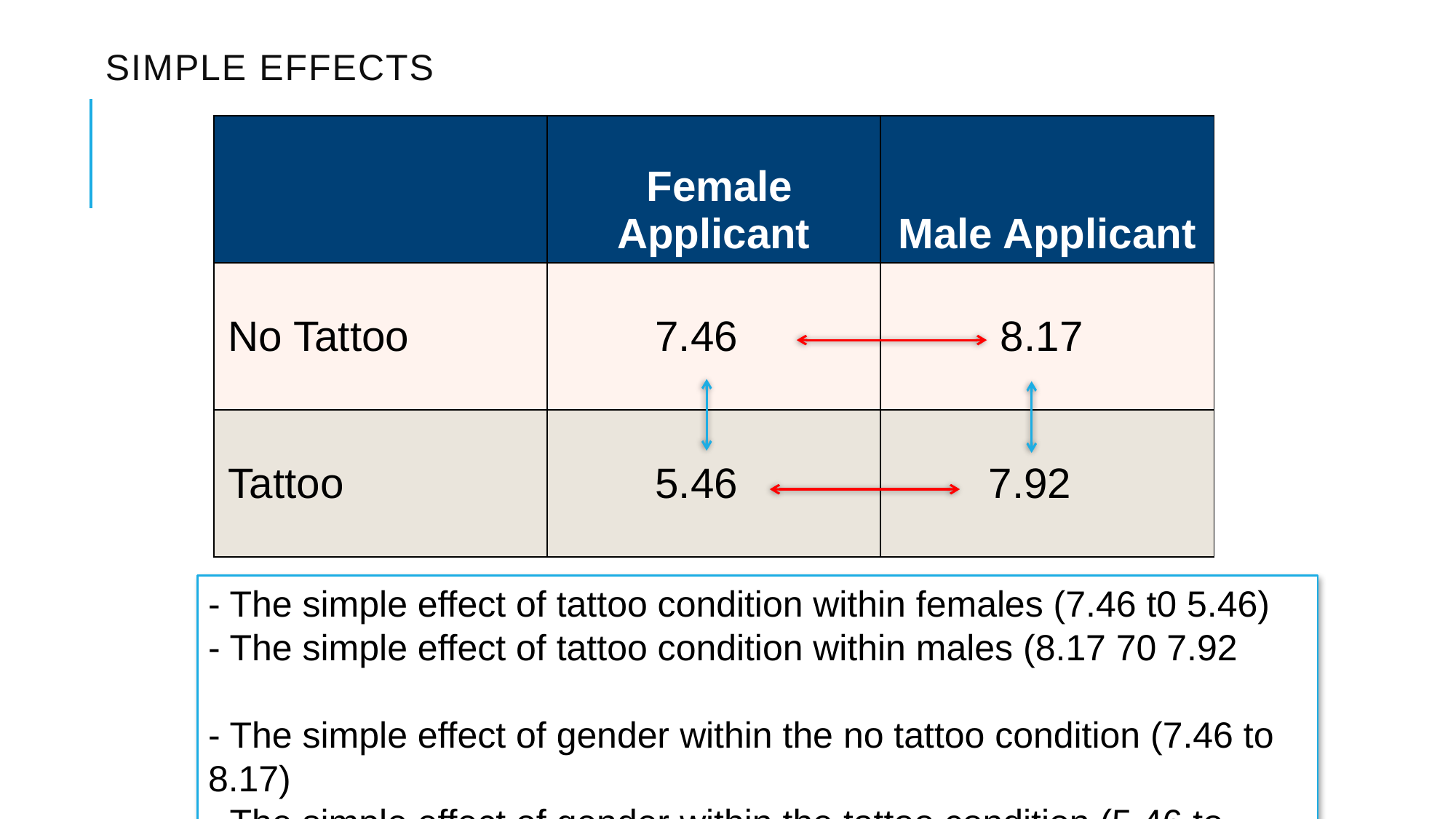

# SimplE Effects
|  | Female Applicant | Male Applicant |
| --- | --- | --- |
| No Tattoo | 7.46 | 8.17 |
| Tattoo | 5.46 | 7.92 |
- The simple effect of tattoo condition within females (7.46 t0 5.46)
- The simple effect of tattoo condition within males (8.17 70 7.92

- The simple effect of gender within the no tattoo condition (7.46 to 8.17)
- The simple effect of gender within the tattoo condition (5.46 to 7.92)-